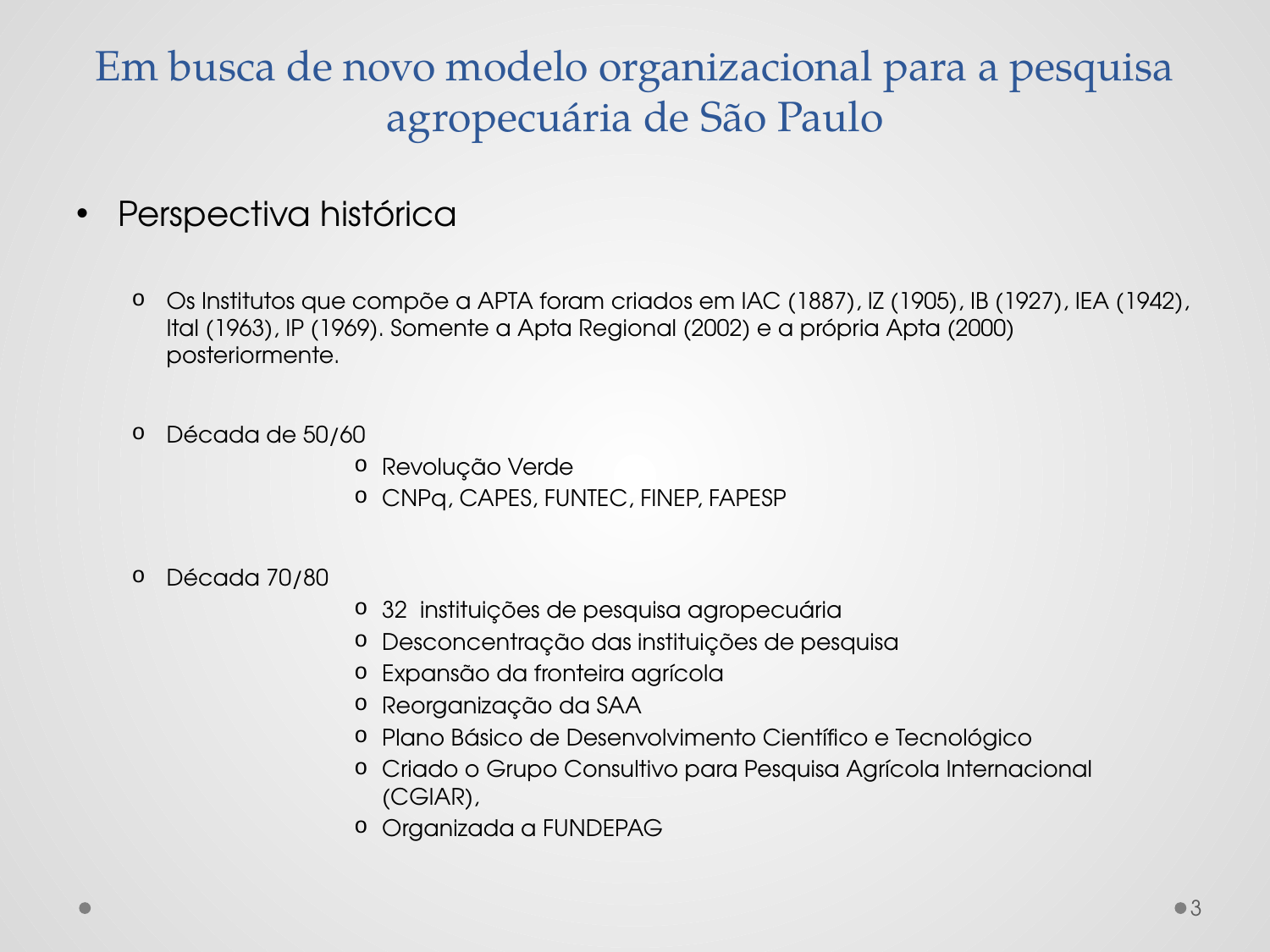

# Em busca de novo modelo organizacional para a pesquisa agropecuária de São Paulo
Perspectiva histórica

Os Institutos que compõe a APTA foram criados em IAC (1887), IZ (1905), IB (1927), IEA (1942), Ital (1963), IP (1969). Somente a Apta Regional (2002) e a própria Apta (2000) posteriormente.

Década de 50/60
Revolução Verde
CNPq, CAPES, FUNTEC, FINEP, FAPESP

Década 70/80
32  instituições de pesquisa agropecuária
Desconcentração das instituições de pesquisa
Expansão da fronteira agrícola
Reorganização da SAA
Plano Básico de Desenvolvimento Científico e Tecnológico
Criado o Grupo Consultivo para Pesquisa Agrícola Internacional (CGIAR),
Organizada a FUNDEPAG

3